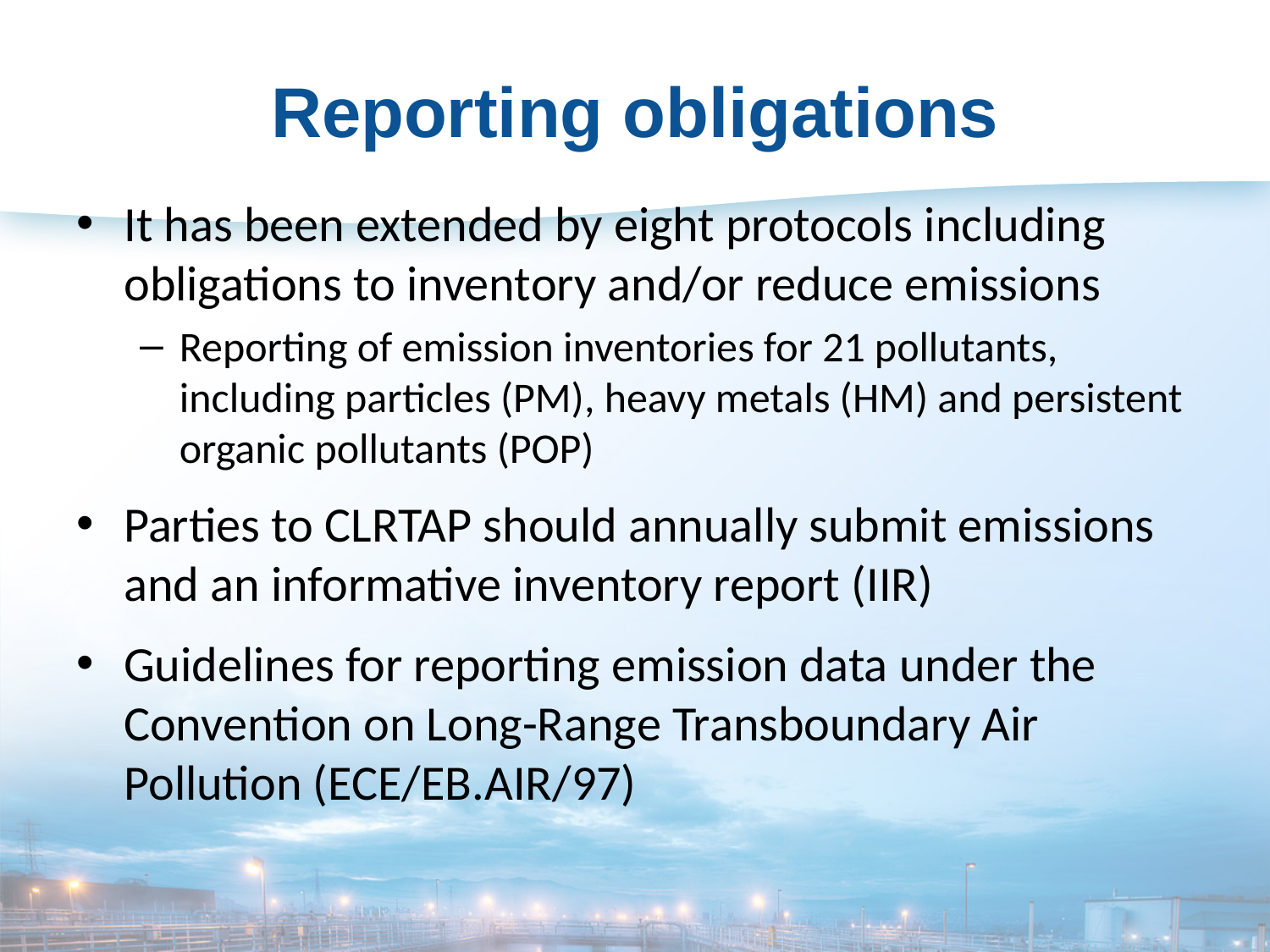

# Reporting obligations
It has been extended by eight protocols including obligations to inventory and/or reduce emissions
Reporting of emission inventories for 21 pollutants, including particles (PM), heavy metals (HM) and persistent organic pollutants (POP)
Parties to CLRTAP should annually submit emissions and an informative inventory report (IIR)
Guidelines for reporting emission data under the Convention on Long-Range Transboundary Air Pollution (ECE/EB.AIR/97)